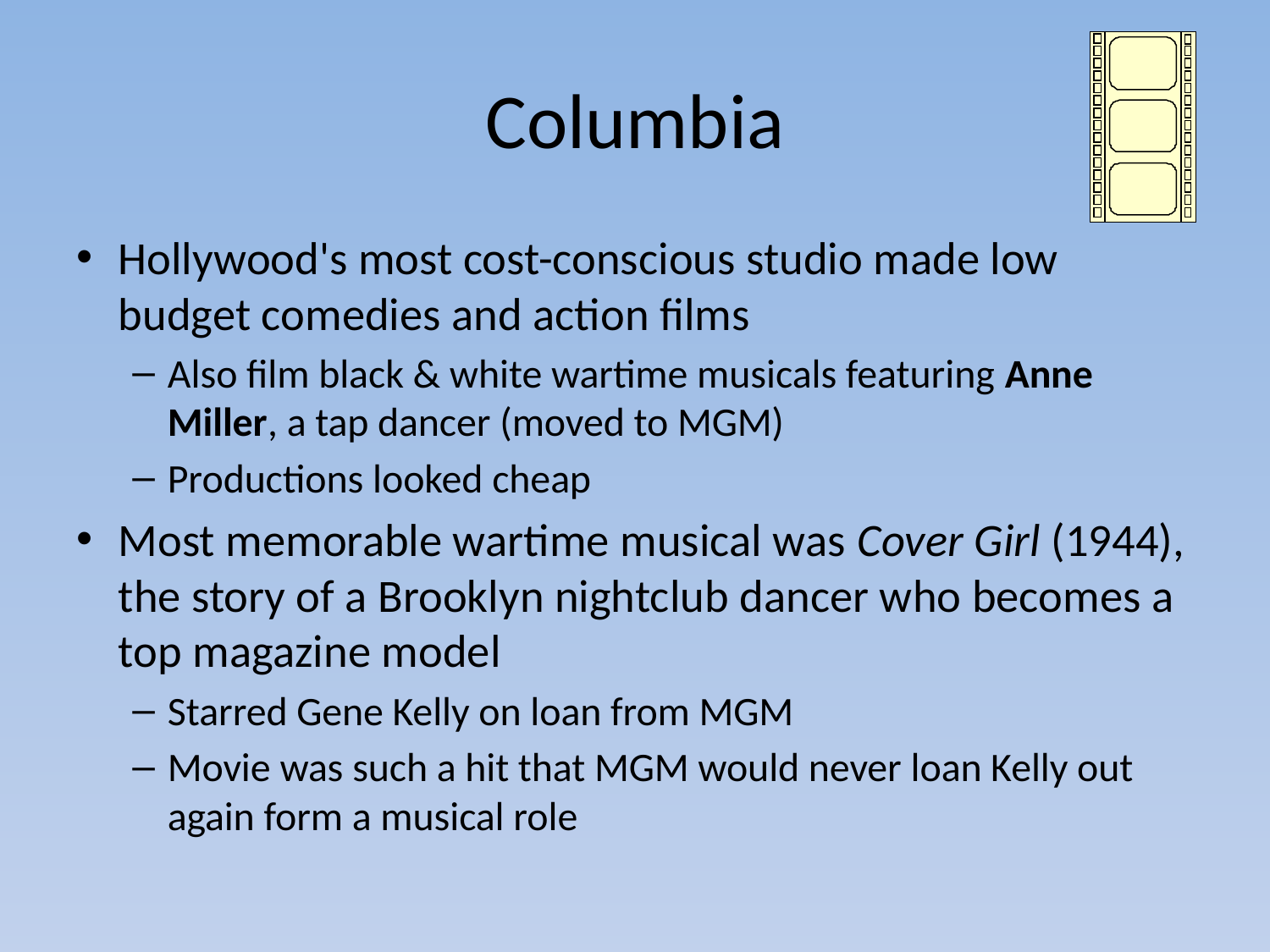

# Columbia
Hollywood's most cost-conscious studio made low budget comedies and action films
Also film black & white wartime musicals featuring Anne Miller, a tap dancer (moved to MGM)
Productions looked cheap
Most memorable wartime musical was Cover Girl (1944), the story of a Brooklyn nightclub dancer who becomes a top magazine model
Starred Gene Kelly on loan from MGM
Movie was such a hit that MGM would never loan Kelly out again form a musical role